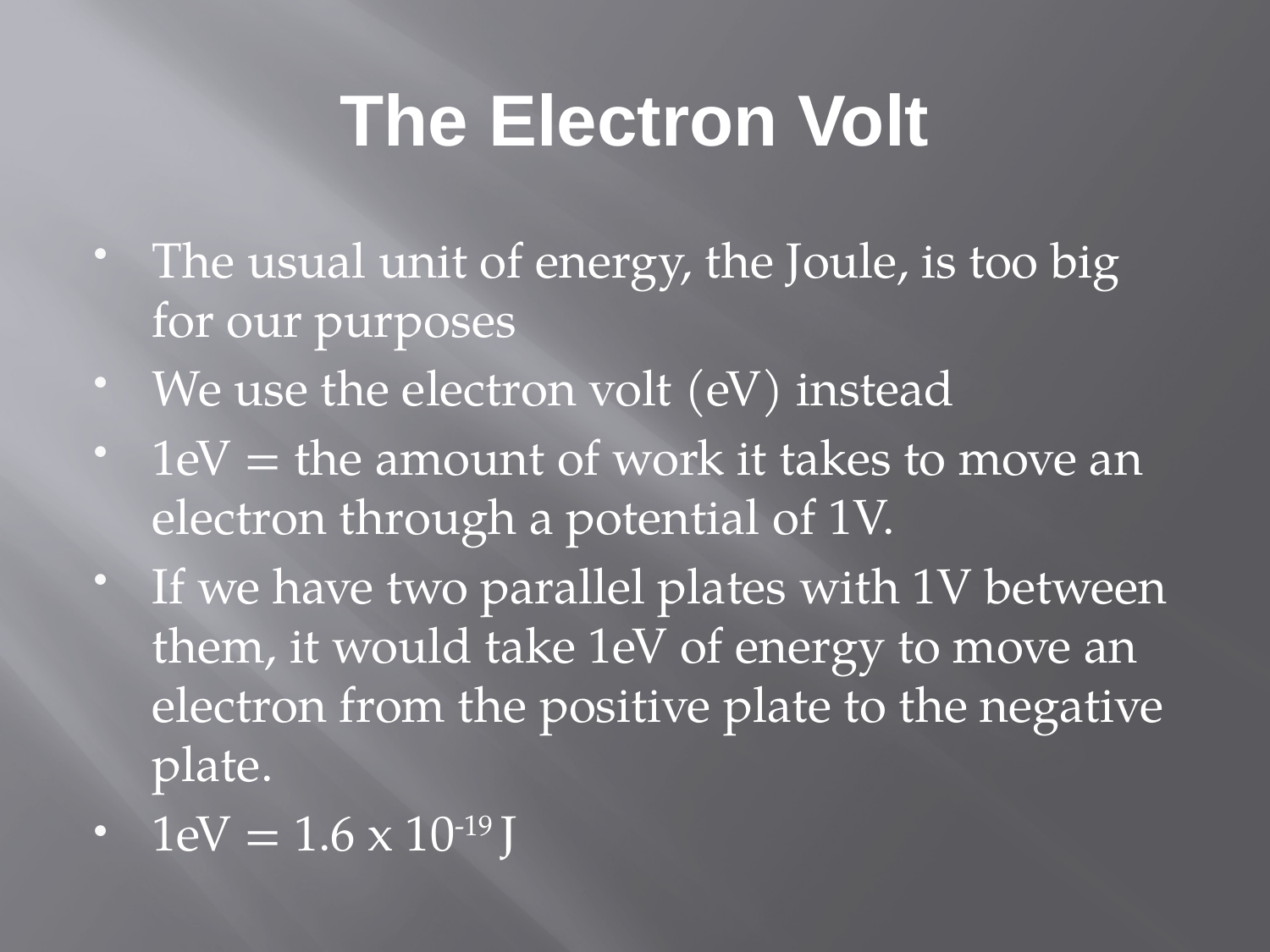

The Electron Volt
The usual unit of energy, the Joule, is too big for our purposes
We use the electron volt (eV) instead
1eV = the amount of work it takes to move an electron through a potential of 1V.
If we have two parallel plates with 1V between them, it would take 1eV of energy to move an electron from the positive plate to the negative plate.
1eV = 1.6 x 10-19 J